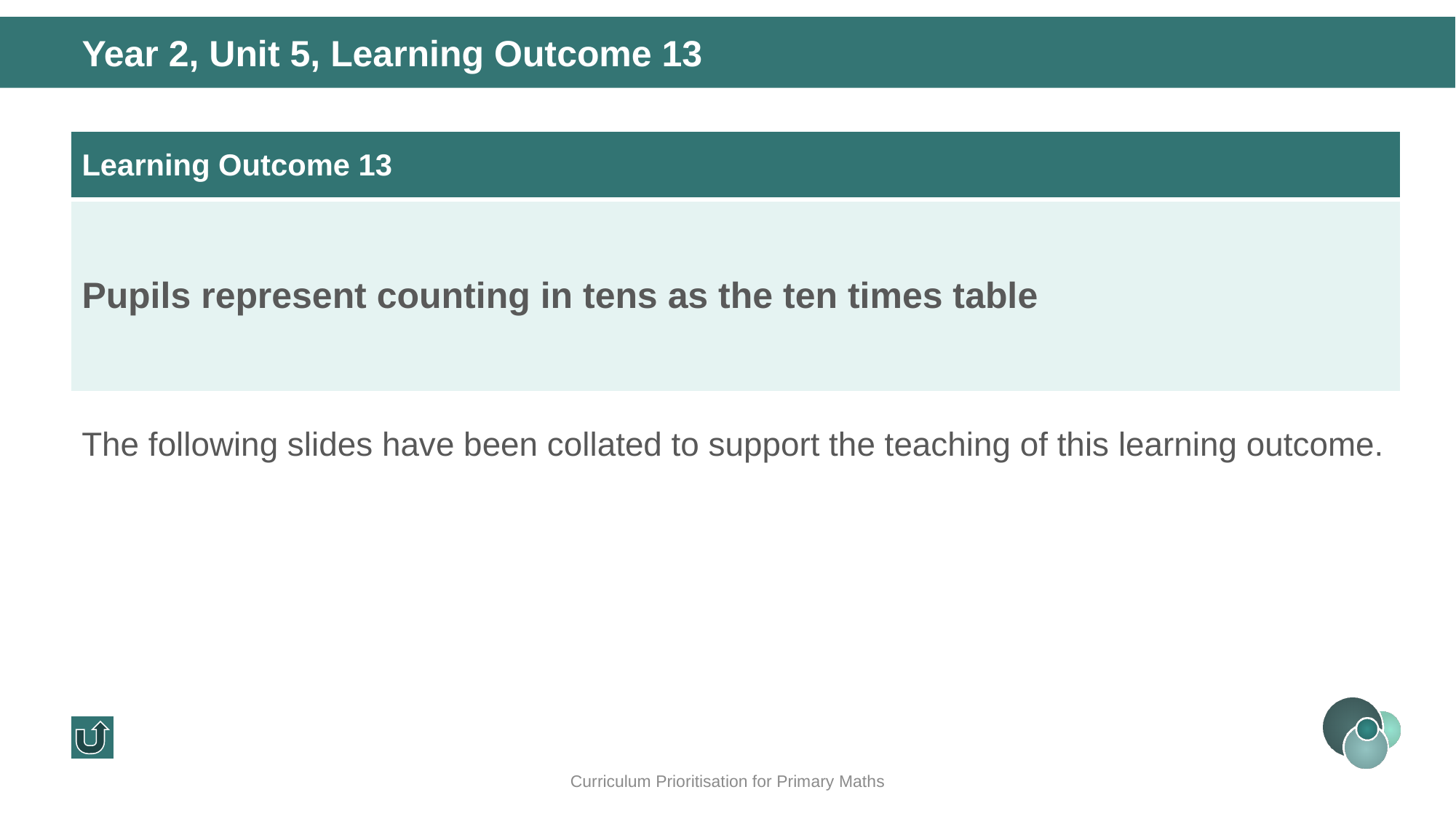

Year 2, Unit 5, Learning Outcome 13
| Learning Outcome 13 |
| --- |
| Pupils represent counting in tens as the ten times table |
The following slides have been collated to support the teaching of this learning outcome.

Curriculum Prioritisation for Primary Maths